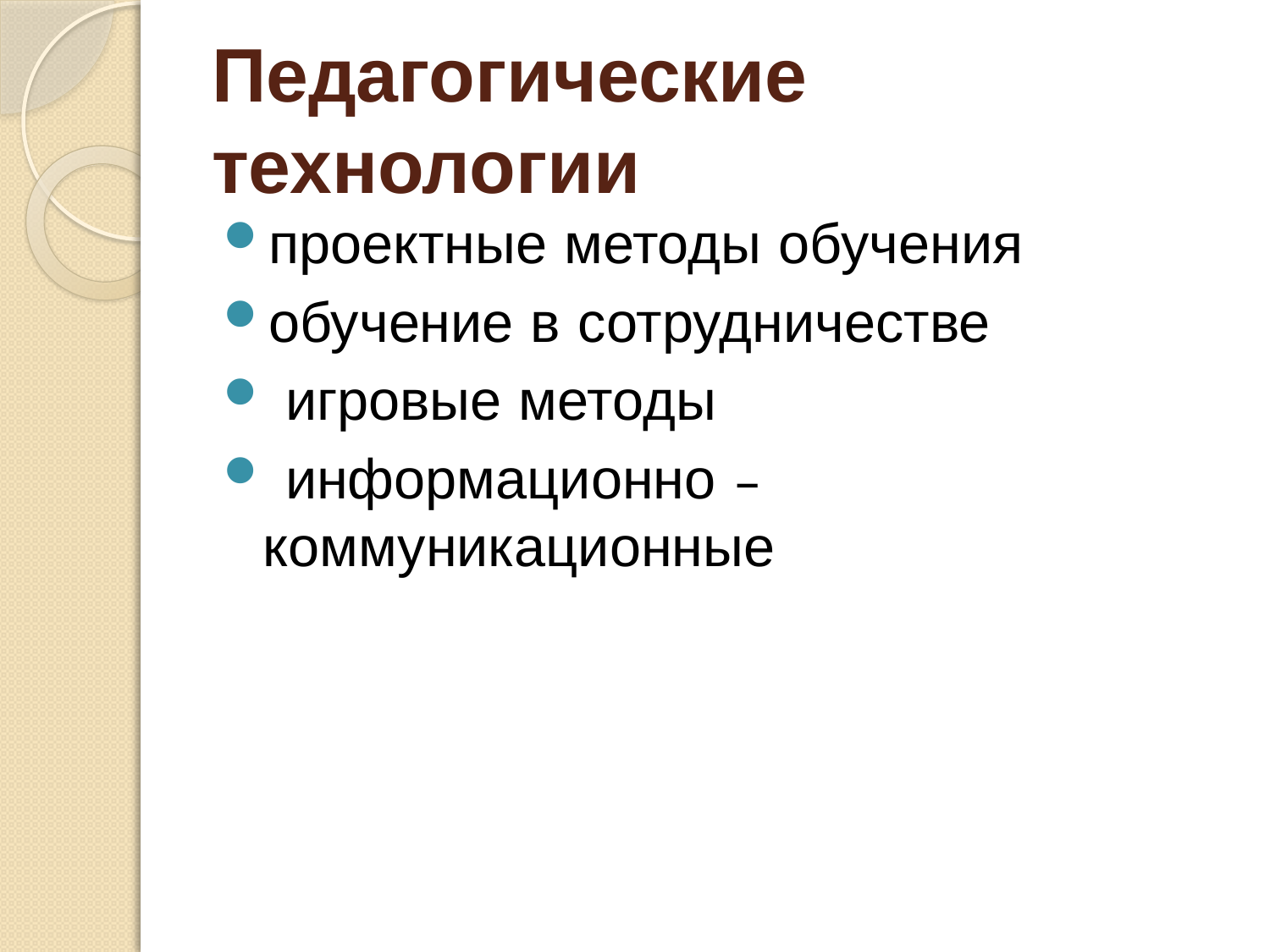

# Педагогические технологии
проектные методы обучения
обучение в сотрудничестве
 игровые методы
 информационно – коммуникационные